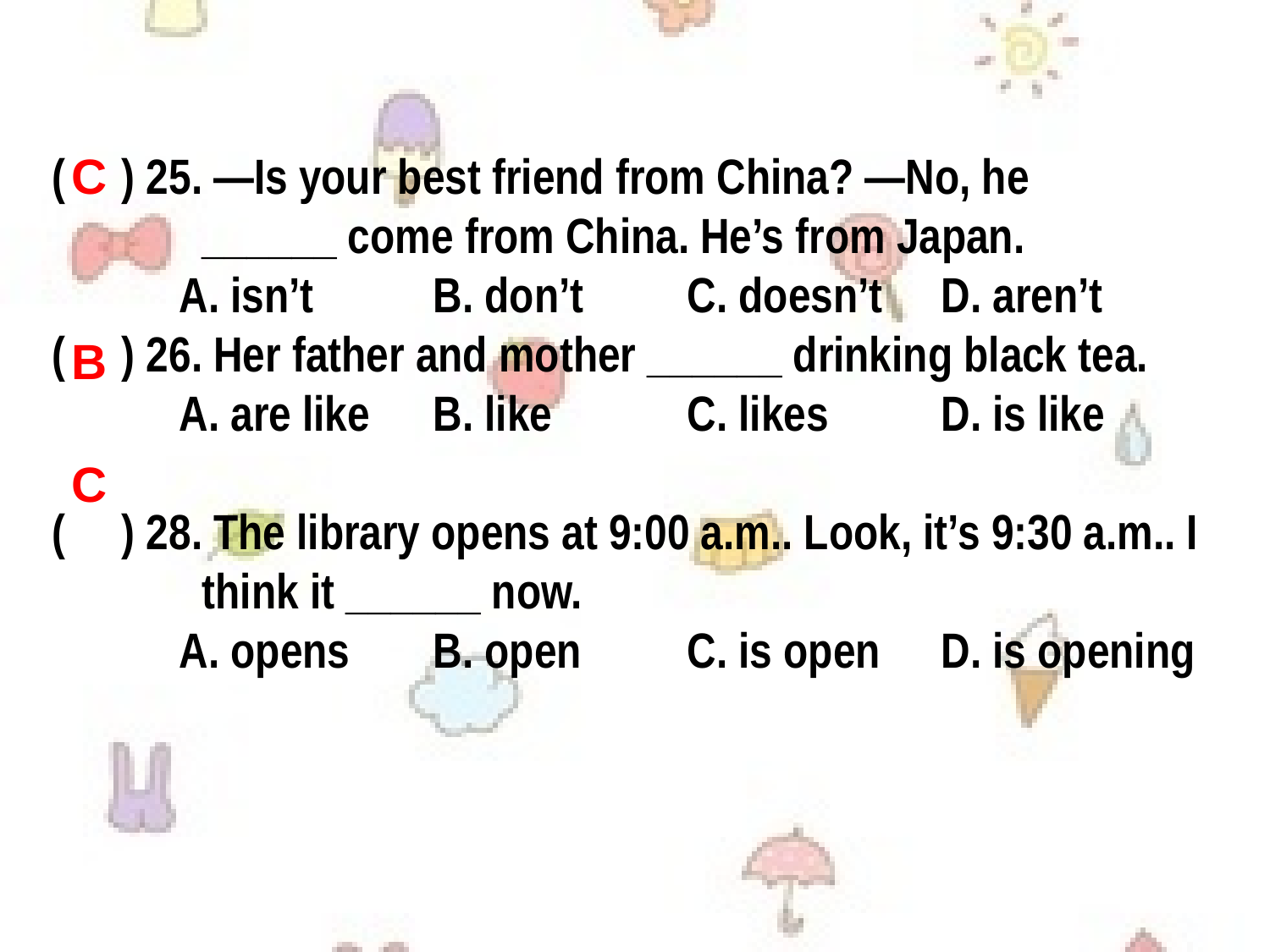

(     ) 25. —Is your best friend from China? —No, he     ______ come from China. He’s from Japan.
	A. isn’t	B. don’t	C. doesn’t	D. aren’t
(     ) 26. Her father and mother ______ drinking black tea.
	A. are like	B. like		C. likes	D. is like
(     ) 28. The library opens at 9:00 a.m.. Look, it’s 9:30 a.m.. I think it ______ now.
 	A. opens	B. open	C. is open	D. is opening

C
B
C